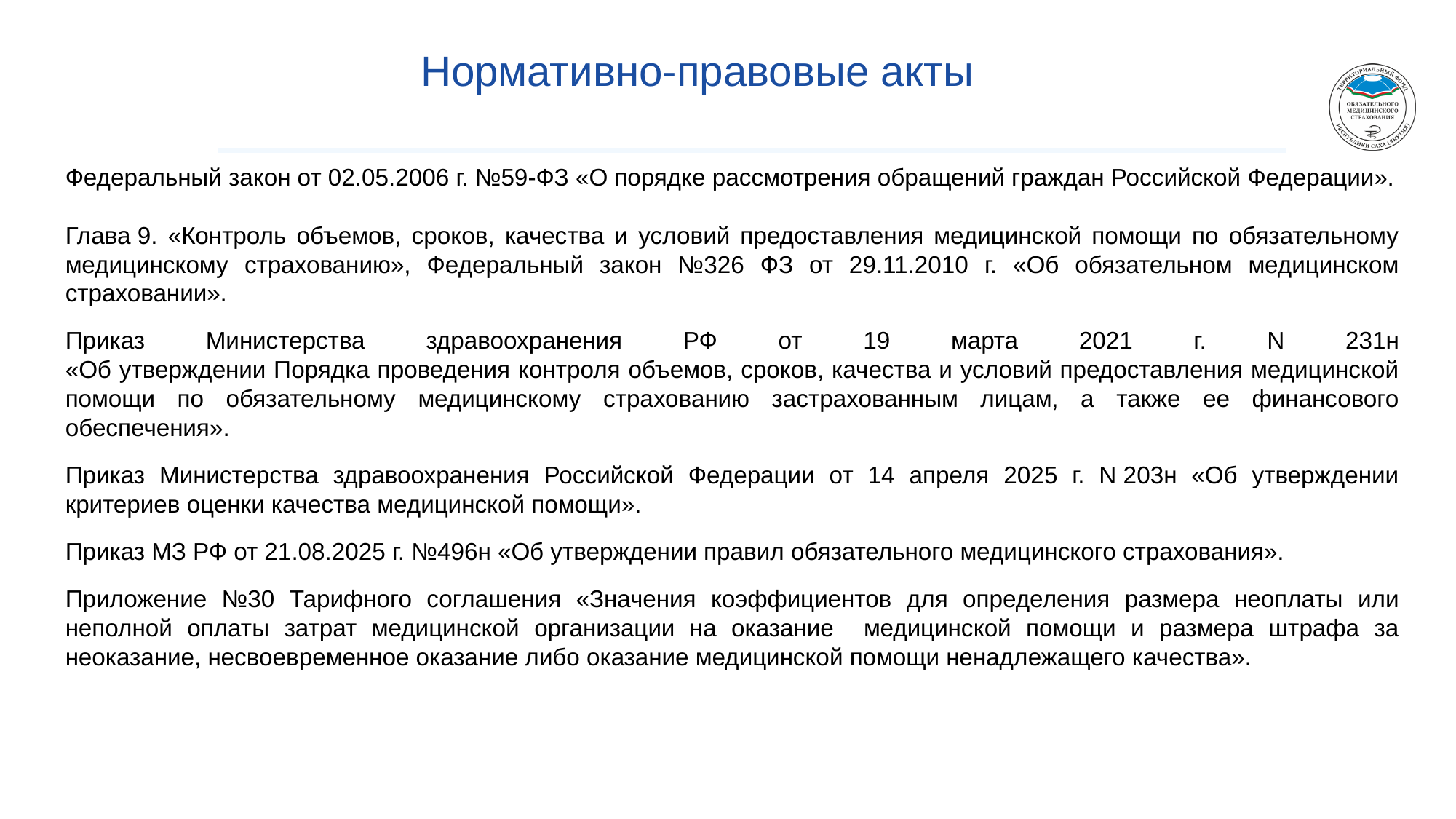

# Нормативно-правовые акты
Федеральный закон от 02.05.2006 г. №59-ФЗ «О порядке рассмотрения обращений граждан Российской Федерации».

Глава 9. «Контроль объемов, сроков, качества и условий предоставления медицинской помощи по обязательному медицинскому страхованию», Федеральный закон №326 ФЗ от 29.11.2010 г. «Об обязательном медицинском страховании».

Приказ Министерства здравоохранения РФ от 19 марта 2021 г. N 231н
«Об утверждении Порядка проведения контроля объемов, сроков, качества и условий предоставления медицинской помощи по обязательному медицинскому страхованию застрахованным лицам, а также ее финансового обеспечения».

Приказ Министерства здравоохранения Российской Федерации от 14 апреля 2025 г. N 203н «Об утверждении критериев оценки качества медицинской помощи».

Приказ МЗ РФ от 21.08.2025 г. №496н «Об утверждении правил обязательного медицинского страхования».

Приложение №30 Тарифного соглашения «Значения коэффициентов для определения размера неоплаты или неполной оплаты затрат медицинской организации на оказание  медицинской помощи и размера штрафа за неоказание, несвоевременное оказание либо оказание медицинской помощи ненадлежащего качества».